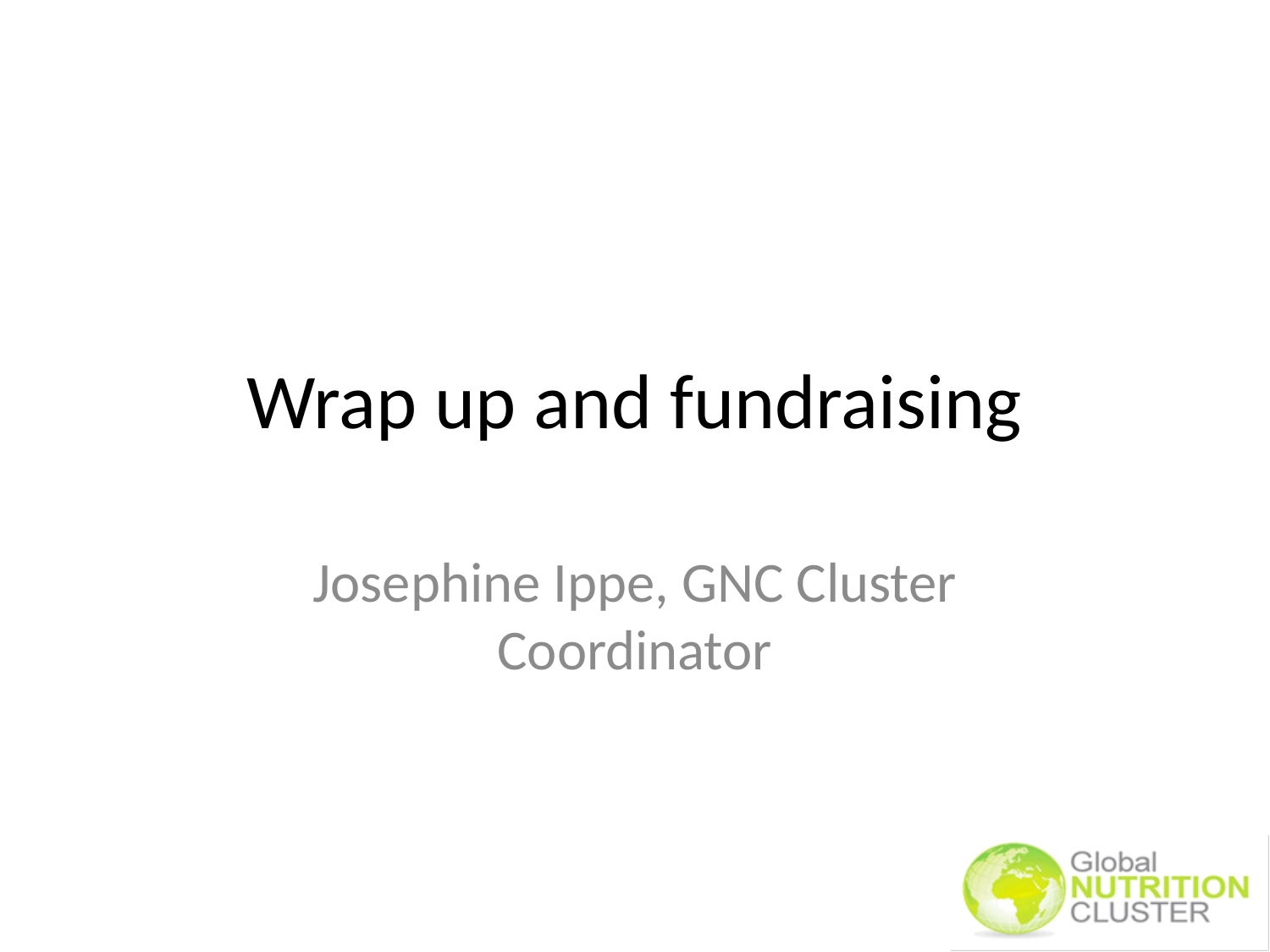

# Wrap up and fundraising
Josephine Ippe, GNC Cluster Coordinator